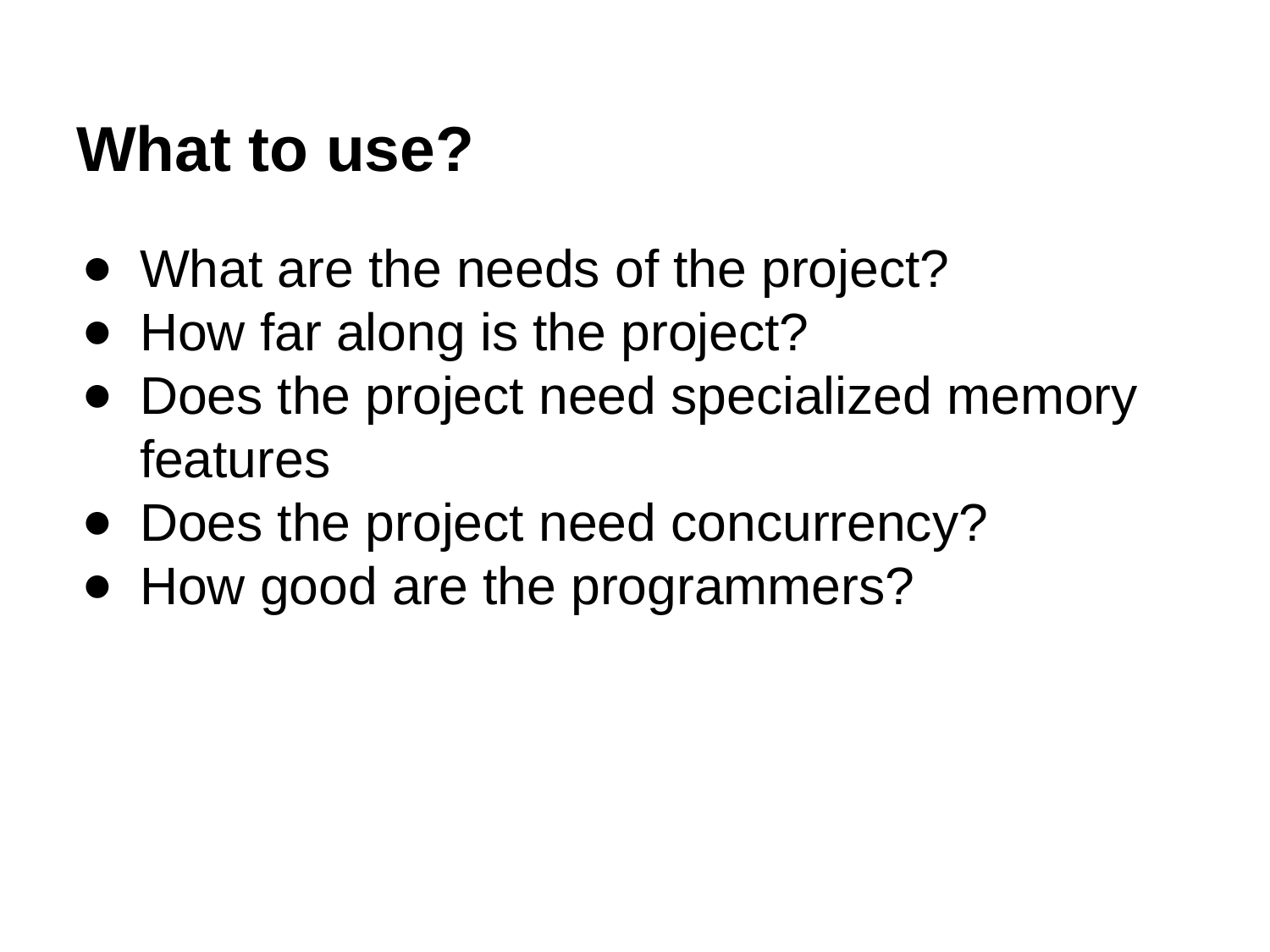

# What to use?
What are the needs of the project?
How far along is the project?
Does the project need specialized memory features
Does the project need concurrency?
How good are the programmers?